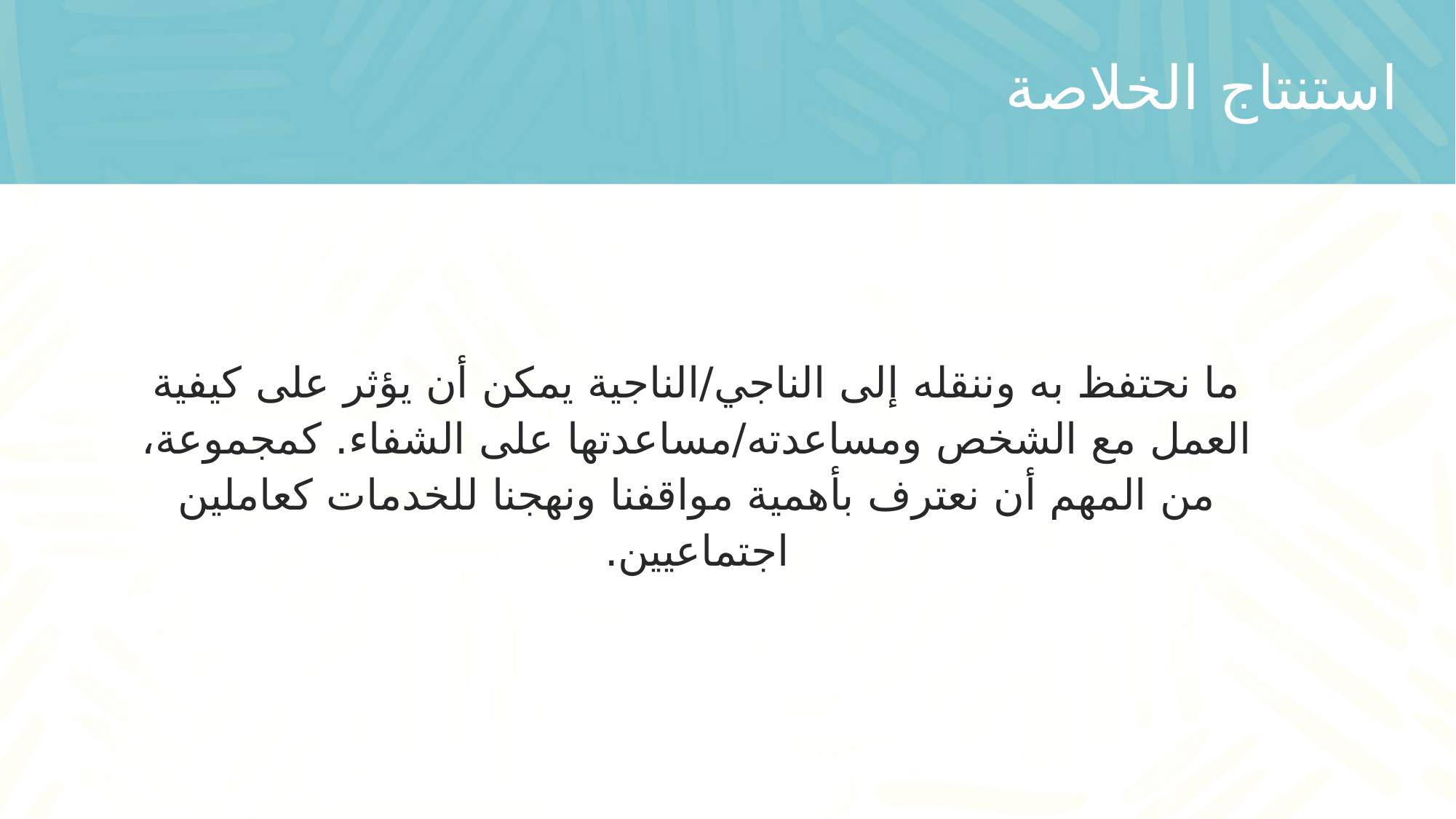

# استنتاج الخلاصة

ما نحتفظ به وننقله إلى الناجي/الناجية يمكن أن يؤثر على كيفية العمل مع الشخص ومساعدته/مساعدتها على الشفاء. كمجموعة، من المهم أن نعترف بأهمية مواقفنا ونهجنا للخدمات كعاملين اجتماعيين.